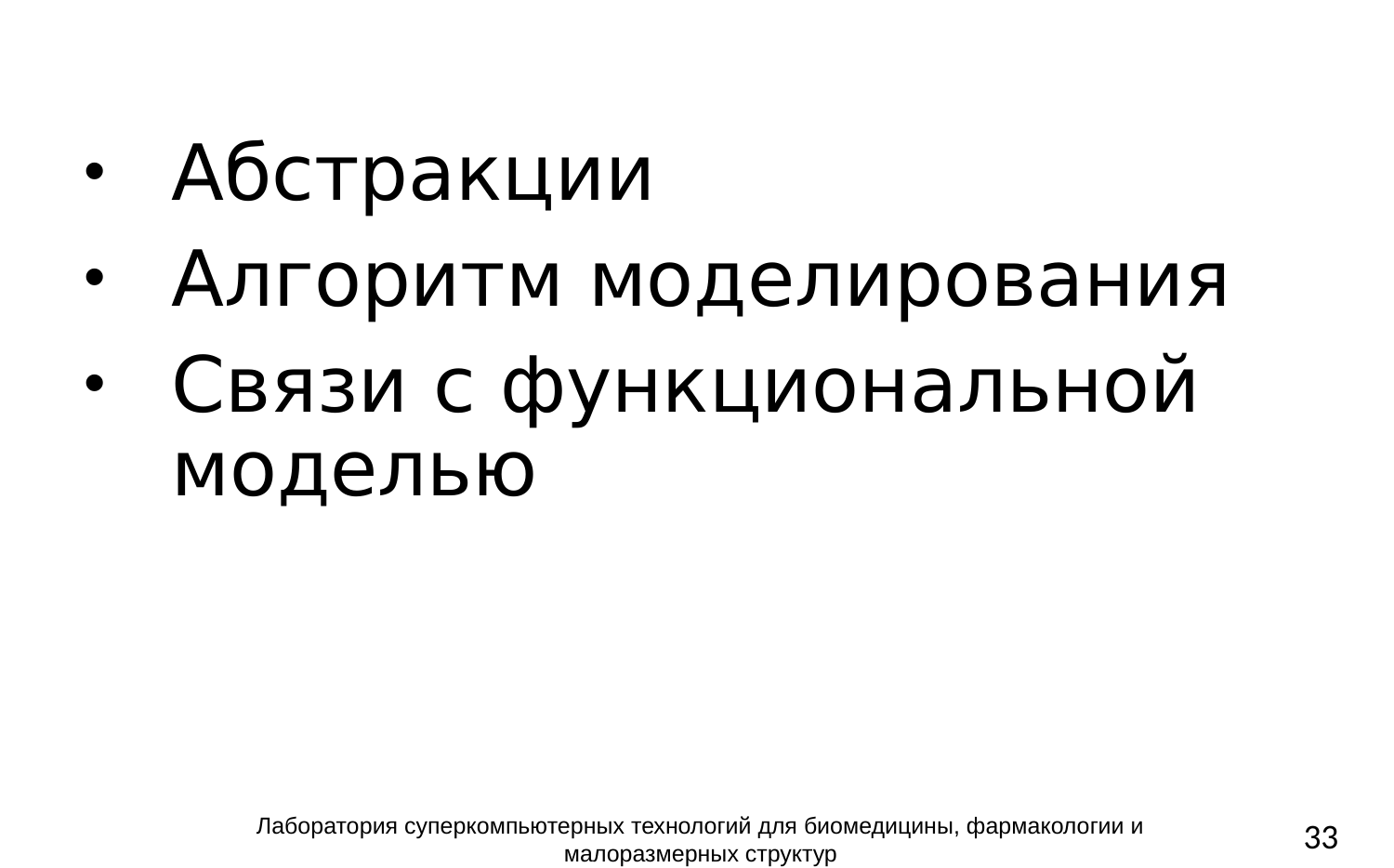

Абстракции
Алгоритм моделирования
Связи с функциональной моделью
Лаборатория суперкомпьютерных технологий для биомедицины, фармакологии и малоразмерных структур
33